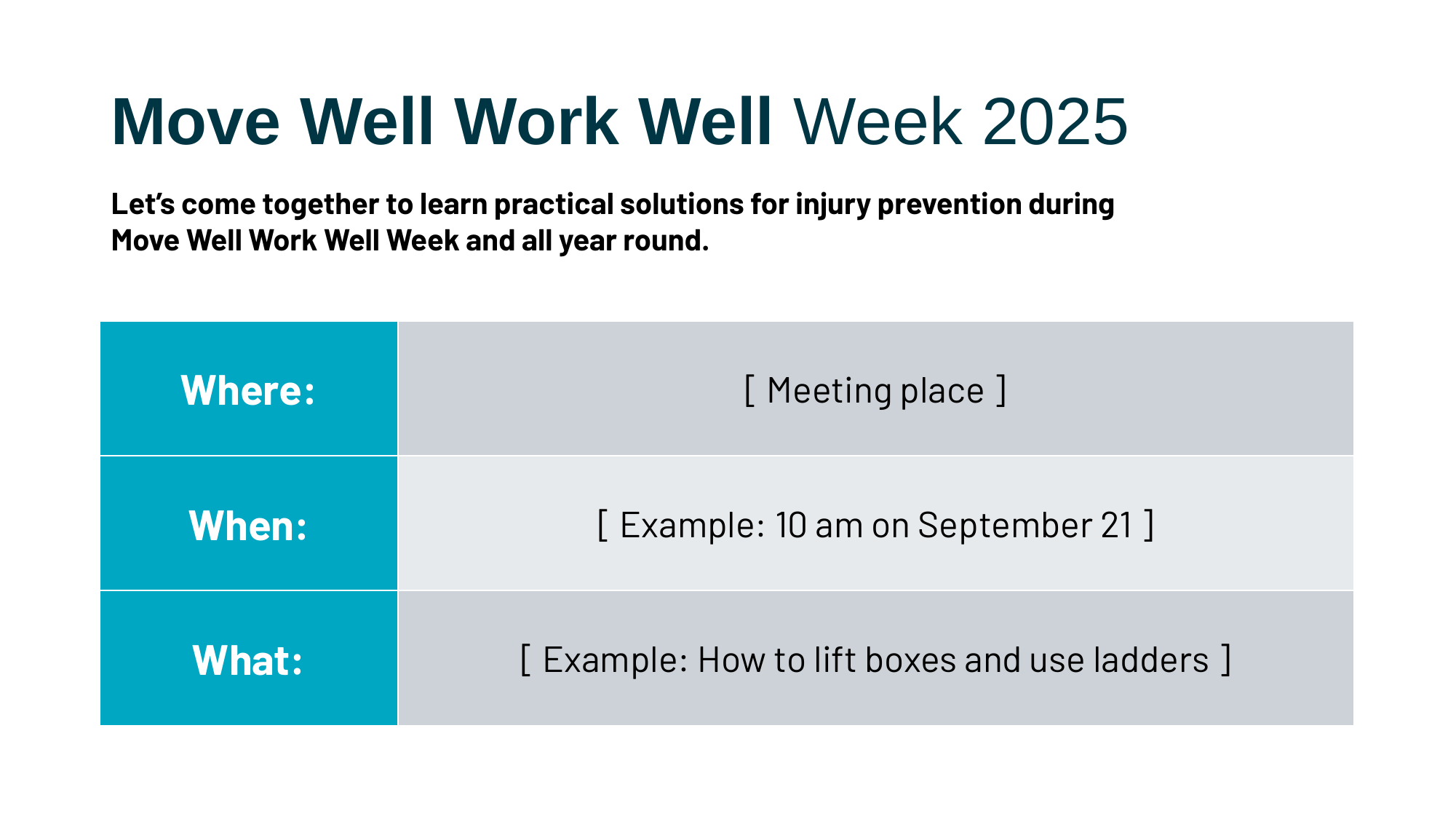

# Move Well Work Well Week 2025
Let’s come together to learn practical solutions for injury prevention during Move Well Work Well Week and all year round.

| Where: | [ Meeting place ] |
| --- | --- |
| When: | [ Example: 10 am on September 21 ] |
| What: | [ Example: How to lift boxes and use ladders ] |